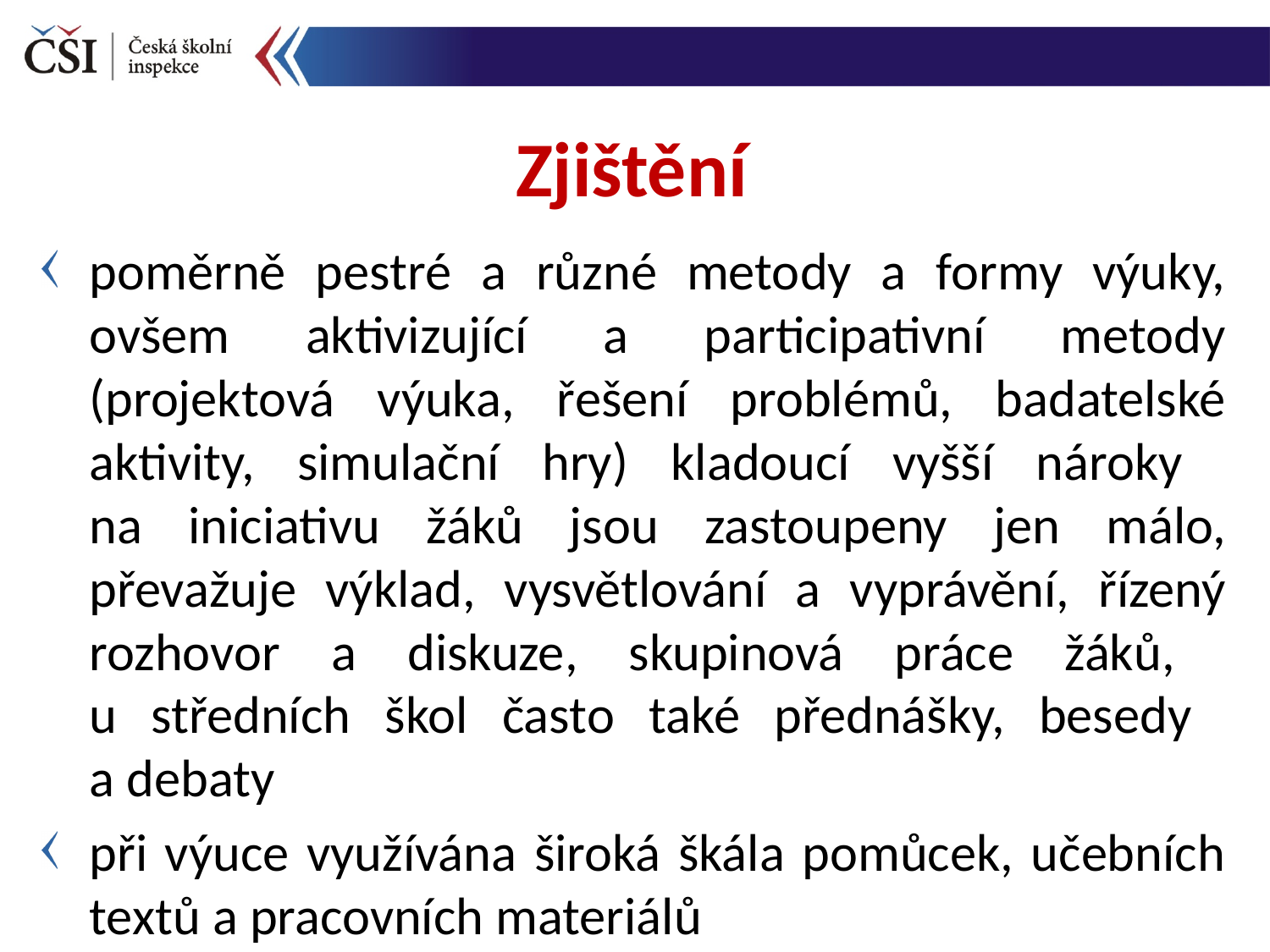

Zjištění
poměrně pestré a různé metody a formy výuky, ovšem aktivizující a participativní metody (projektová výuka, řešení problémů, badatelské aktivity, simulační hry) kladoucí vyšší nároky
na iniciativu žáků jsou zastoupeny jen málo, převažuje výklad, vysvětlování a vyprávění, řízený rozhovor a diskuze, skupinová práce žáků,
u středních škol často také přednášky, besedy
a debaty
při výuce využívána široká škála pomůcek, učebních textů a pracovních materiálů